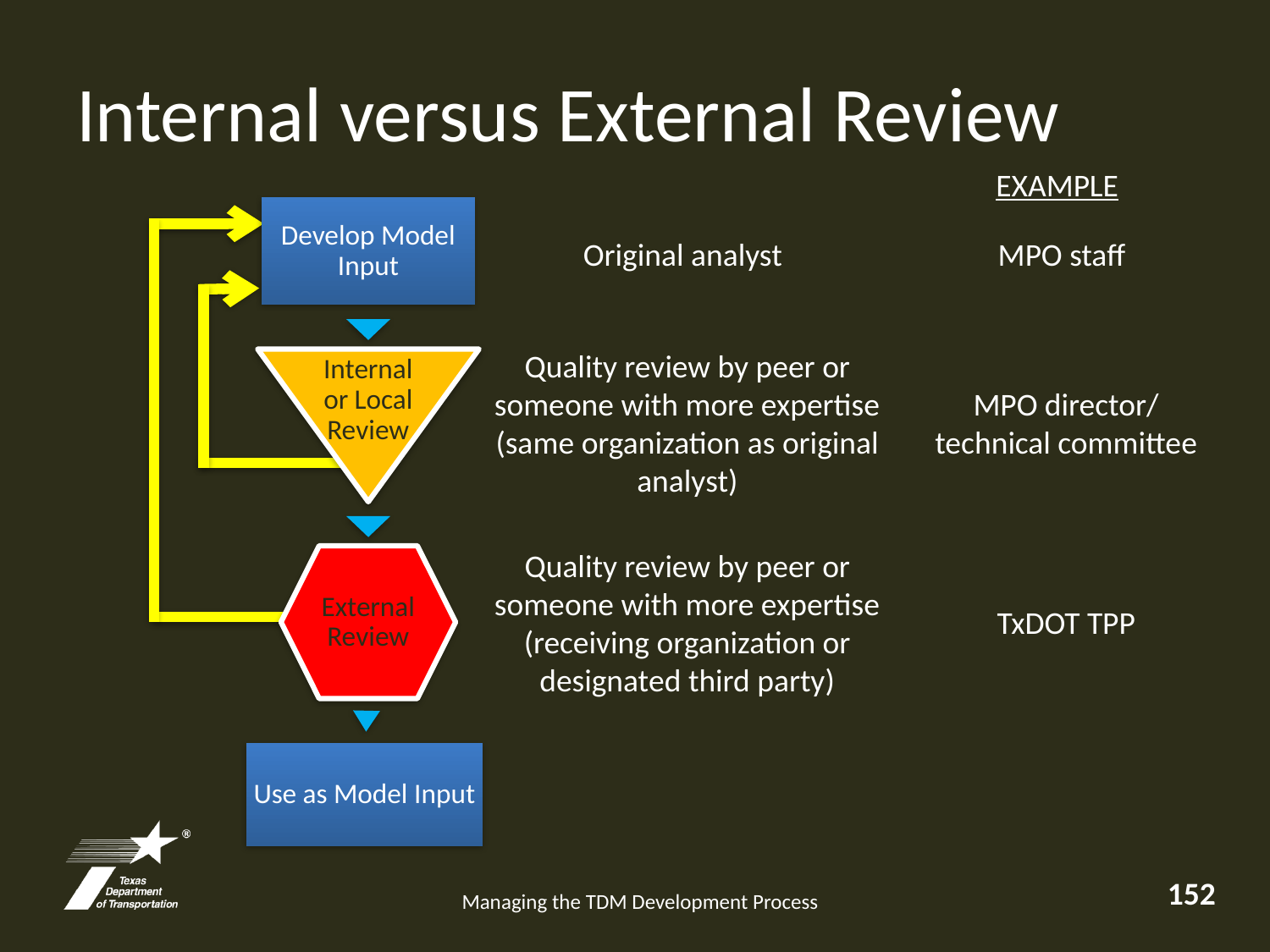

# Internal versus External Review
EXAMPLE
Develop Model Input
Original analyst
MPO staff

Internal or Local Review
Quality review by peer or someone with more expertise
(same organization as original analyst)
MPO director/
technical committee

External Review
Quality review by peer or someone with more expertise
(receiving organization or designated third party)
TxDOT TPP

Use as Model Input